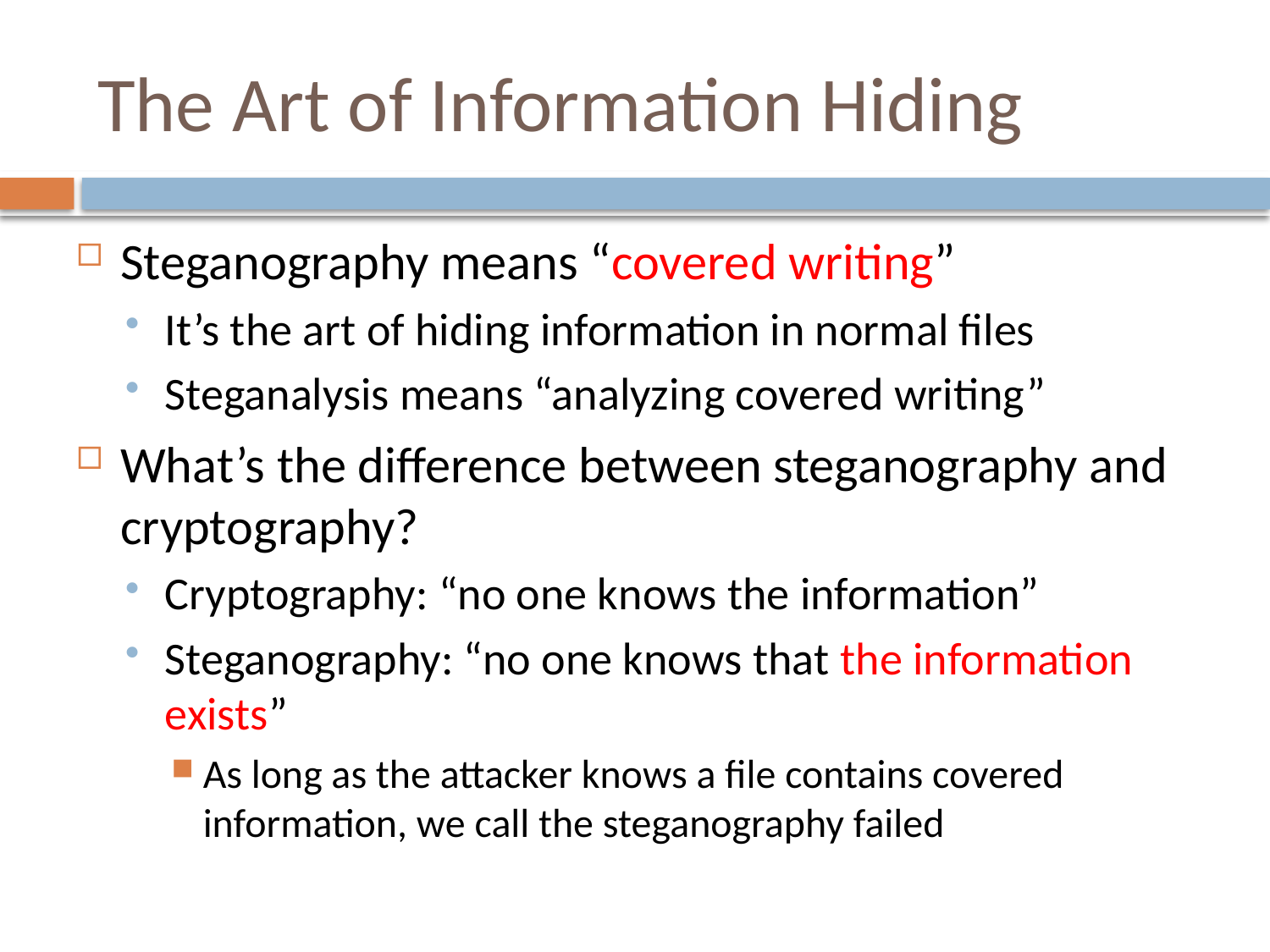

# The Art of Information Hiding
Steganography means “covered writing”
It’s the art of hiding information in normal files
Steganalysis means “analyzing covered writing”
What’s the difference between steganography and cryptography?
Cryptography: “no one knows the information”
Steganography: “no one knows that the information exists”
As long as the attacker knows a file contains covered information, we call the steganography failed